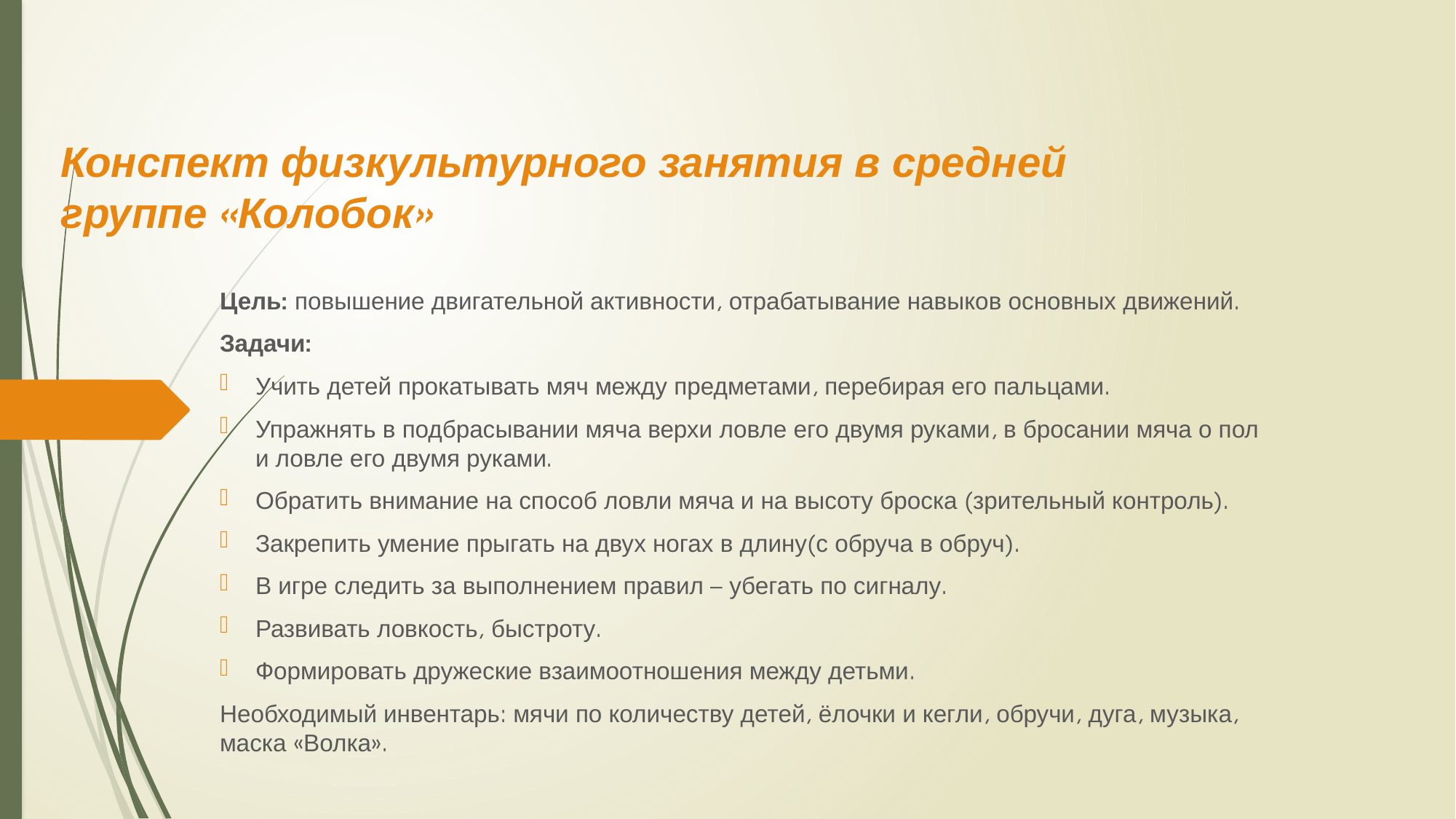

# Конспект физкультурного занятия в средней группе «Колобок»
Цель: повышение двигательной активности, отрабатывание навыков основных движений.
Задачи:
Учить детей прокатывать мяч между предметами, перебирая его пальцами.
Упражнять в подбрасывании мяча верхи ловле его двумя руками, в бросании мяча о пол и ловле его двумя руками.
Обратить внимание на способ ловли мяча и на высоту броска (зрительный контроль).
Закрепить умение прыгать на двух ногах в длину(с обруча в обруч).
В игре следить за выполнением правил – убегать по сигналу.
Развивать ловкость, быстроту.
Формировать дружеские взаимоотношения между детьми.
Необходимый инвентарь: мячи по количеству детей, ёлочки и кегли, обручи, дуга, музыка, маска «Волка».